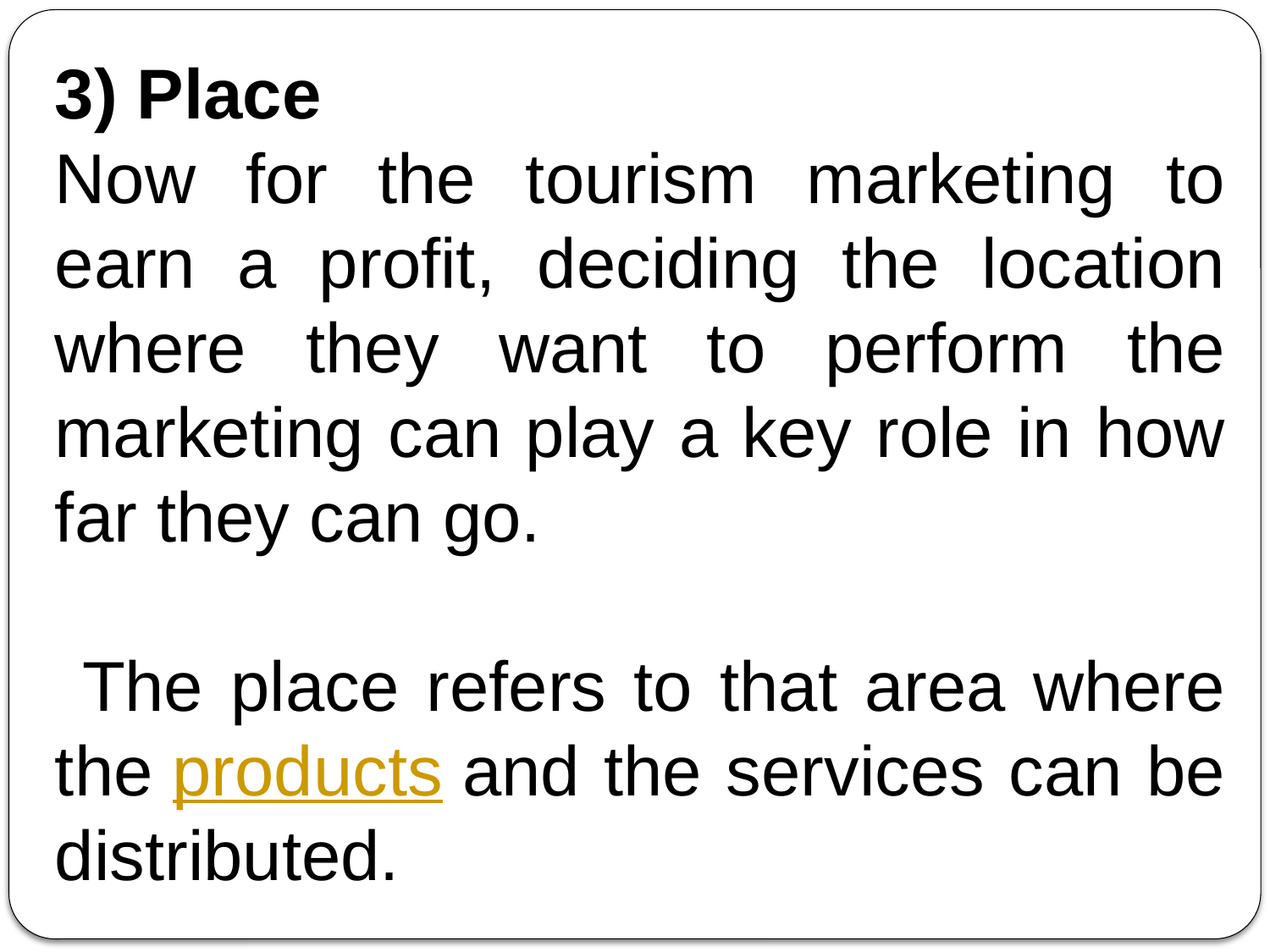

3) Place
Now for the tourism marketing to earn a profit, deciding the location where they want to perform the marketing can play a key role in how far they can go.

 The place refers to that area where the products and the services can be distributed.